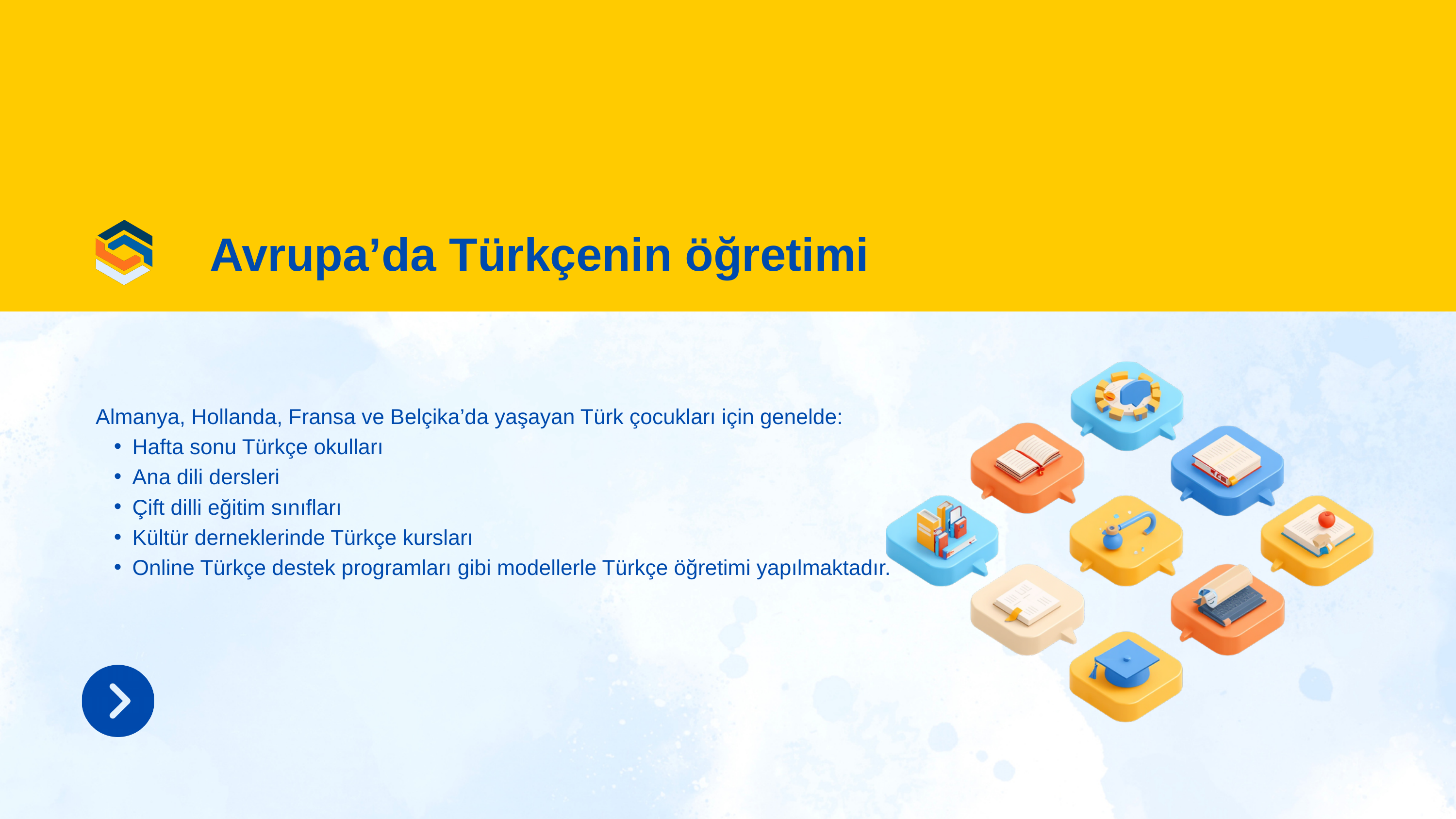

Avrupa’da Türkçenin öğretimi

Almanya, Hollanda, Fransa ve Belçika’da yaşayan Türk çocukları için genelde:
Hafta sonu Türkçe okulları
Ana dili dersleri
Çift dilli eğitim sınıfları
Kültür derneklerinde Türkçe kursları
Online Türkçe destek programları gibi modellerle Türkçe öğretimi yapılmaktadır.